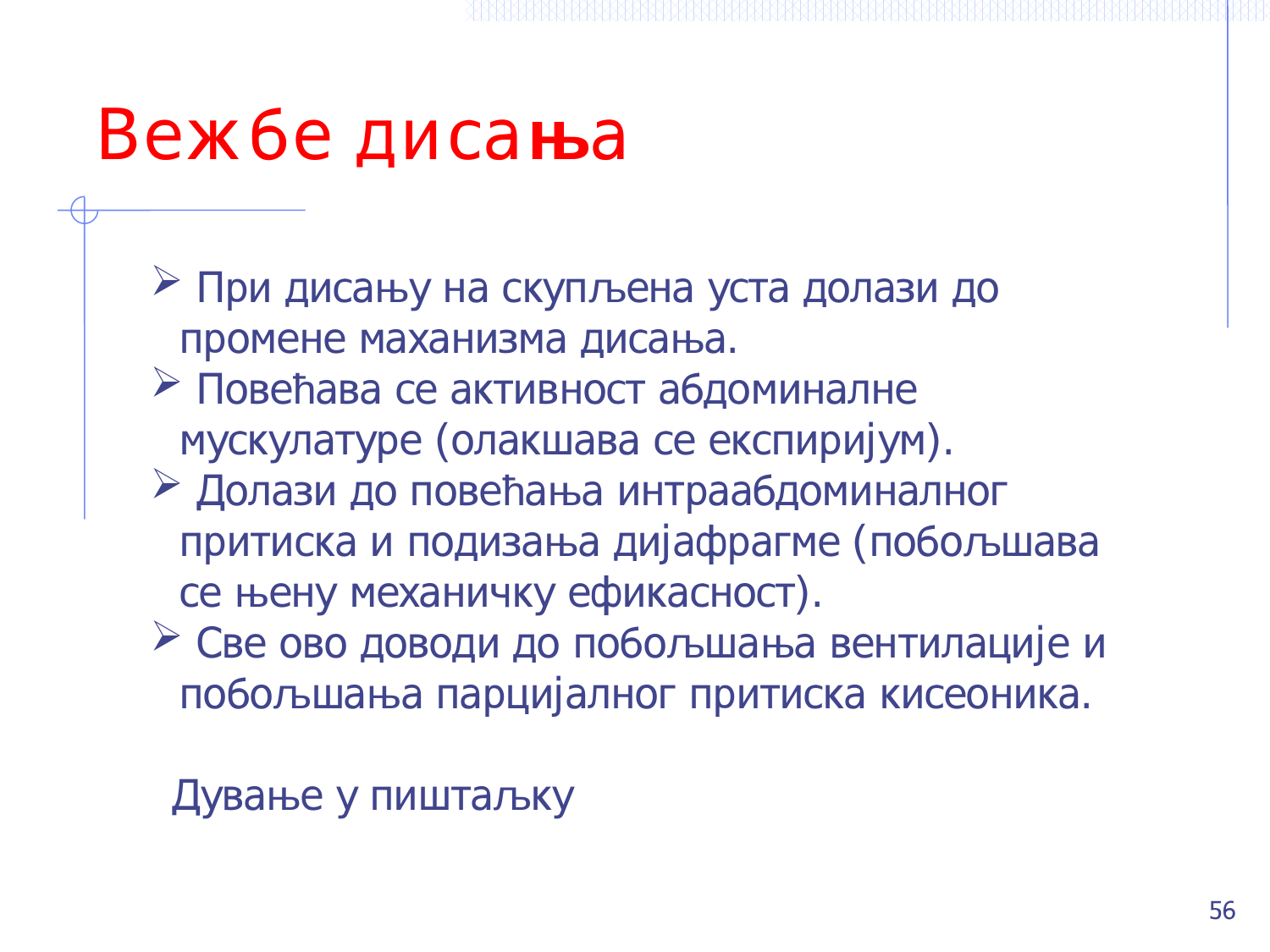

# Вежбе дисања
 При дисању на скупљена уста долази до промене маханизма дисања.
 Повећава се активност абдоминалне мускулатуре (олакшава се експиријум).
 Долази до повећања интраабдоминалног притиска и подизања дијафрагме (побољшава се њену механичку ефикасност).
 Све ово доводи до побољшања вентилације и побољшања парцијалног притиска кисеоника.
Дување у пиштаљку
56